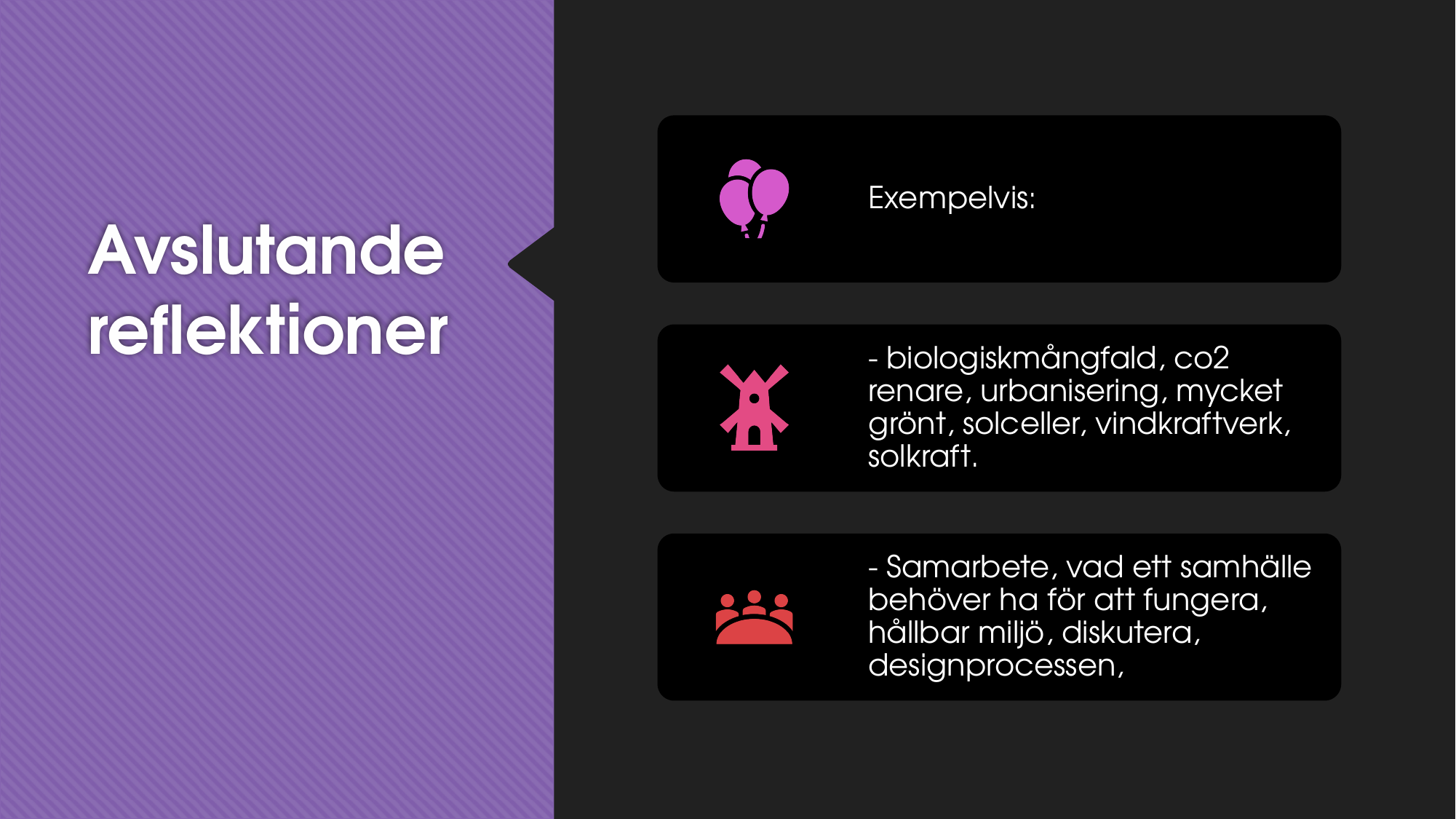

Exempelvis:
- biologiskmångfald, co2 renare, urbanisering, mycket grönt, solceller, vindkraftverk, solkraft.
- Samarbete, vad ett samhälle behöver ha för att fungera, hållbar miljö, diskutera, designprocessen,
# Avslutande reflektioner